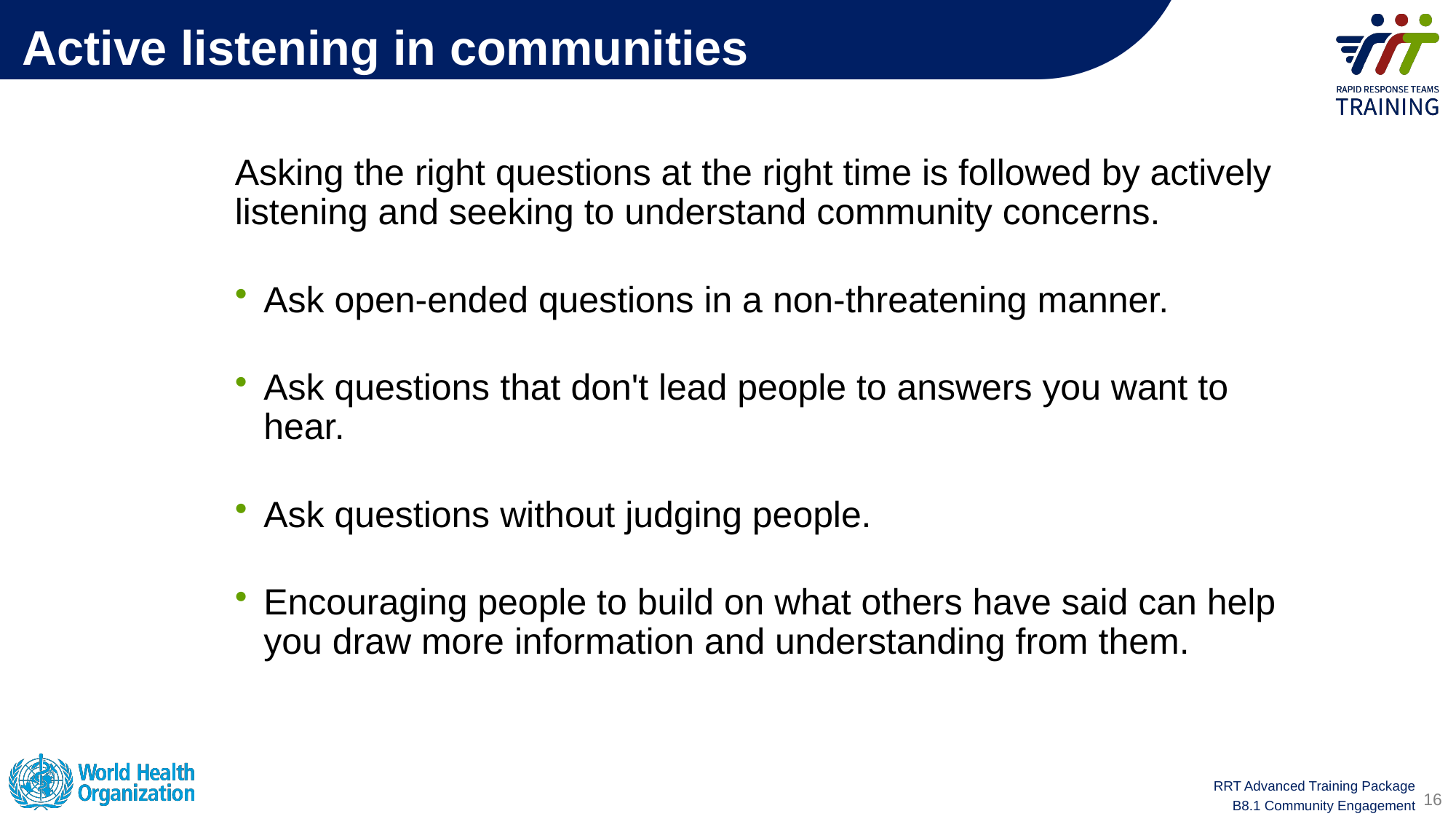

Active listening in communities
Asking the right questions at the right time is followed by actively listening and seeking to understand community concerns.

Ask open-ended questions in a non-threatening manner.

Ask questions that don't lead people to answers you want to hear.

Ask questions without judging people.

Encouraging people to build on what others have said can help you draw more information and understanding from them.